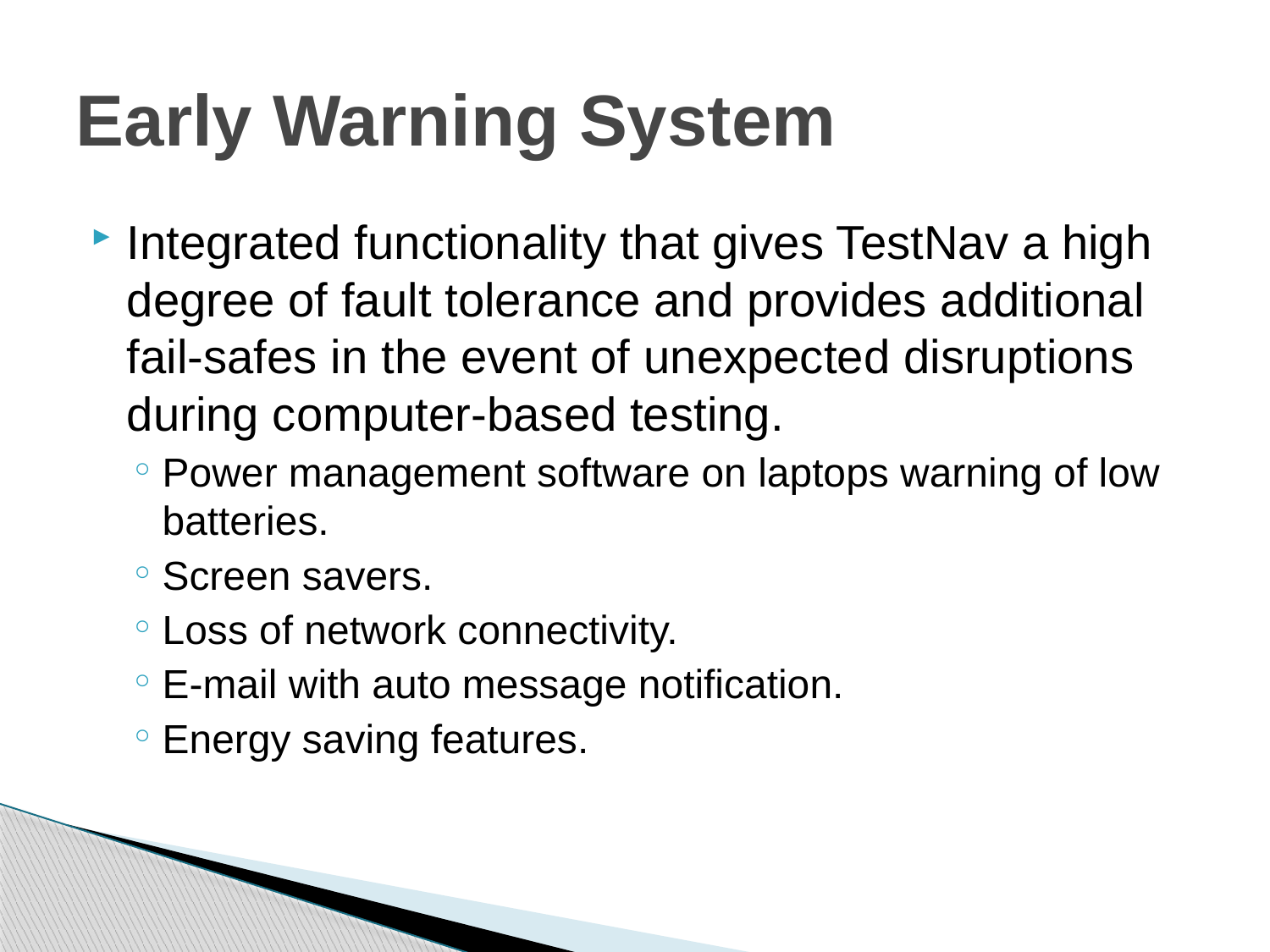

# Early Warning System
Integrated functionality that gives TestNav a high degree of fault tolerance and provides additional fail-safes in the event of unexpected disruptions during computer-based testing.
Power management software on laptops warning of low batteries.
Screen savers.
Loss of network connectivity.
E-mail with auto message notification.
Energy saving features.